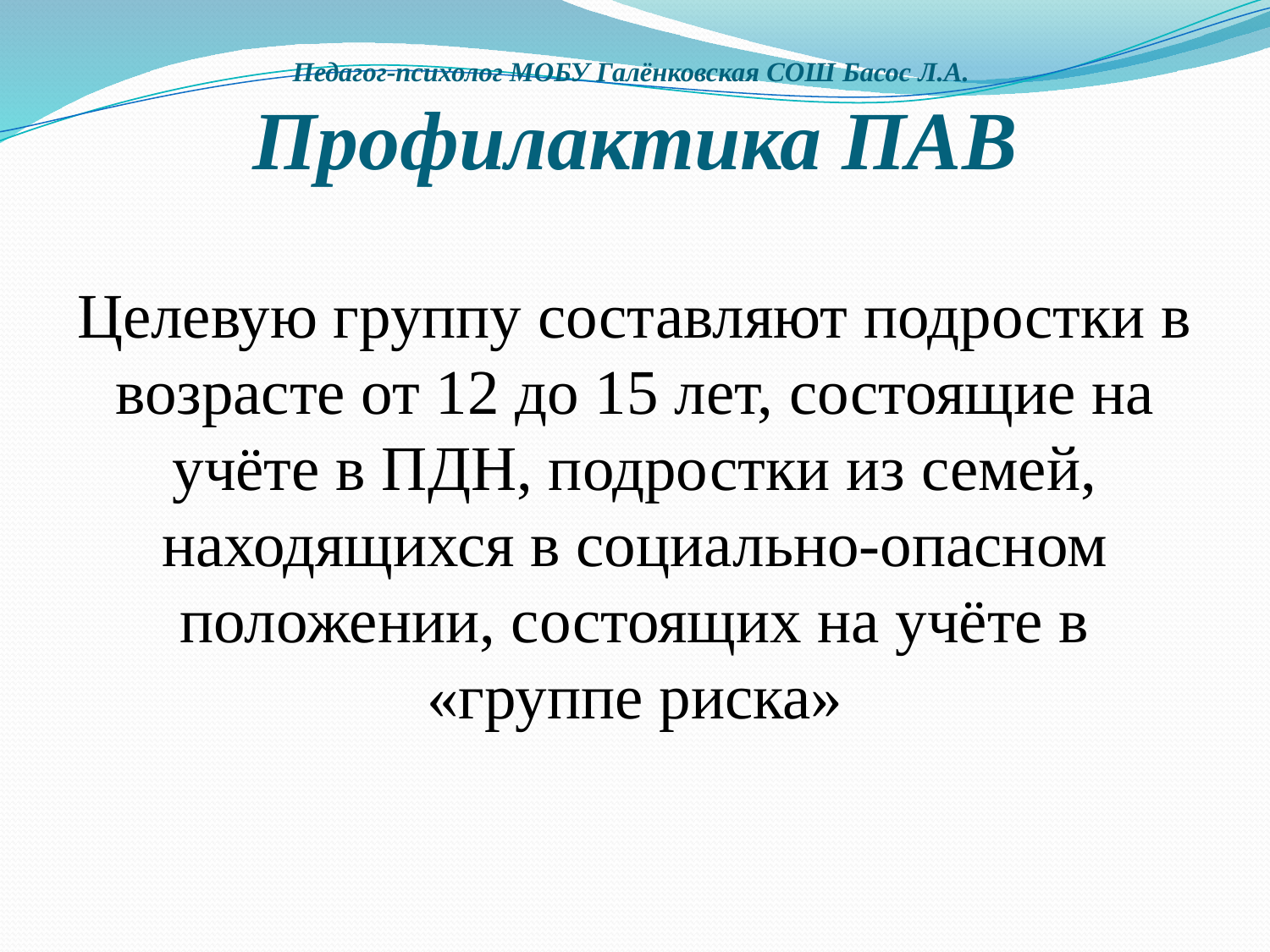

# Педагог-психолог МОБУ Галёнковская СОШ Басос Л.А. Профилактика ПАВ
Целевую группу составляют подростки в возрасте от 12 до 15 лет, состоящие на учёте в ПДН, подростки из семей, находящихся в социально-опасном положении, состоящих на учёте в «группе риска»